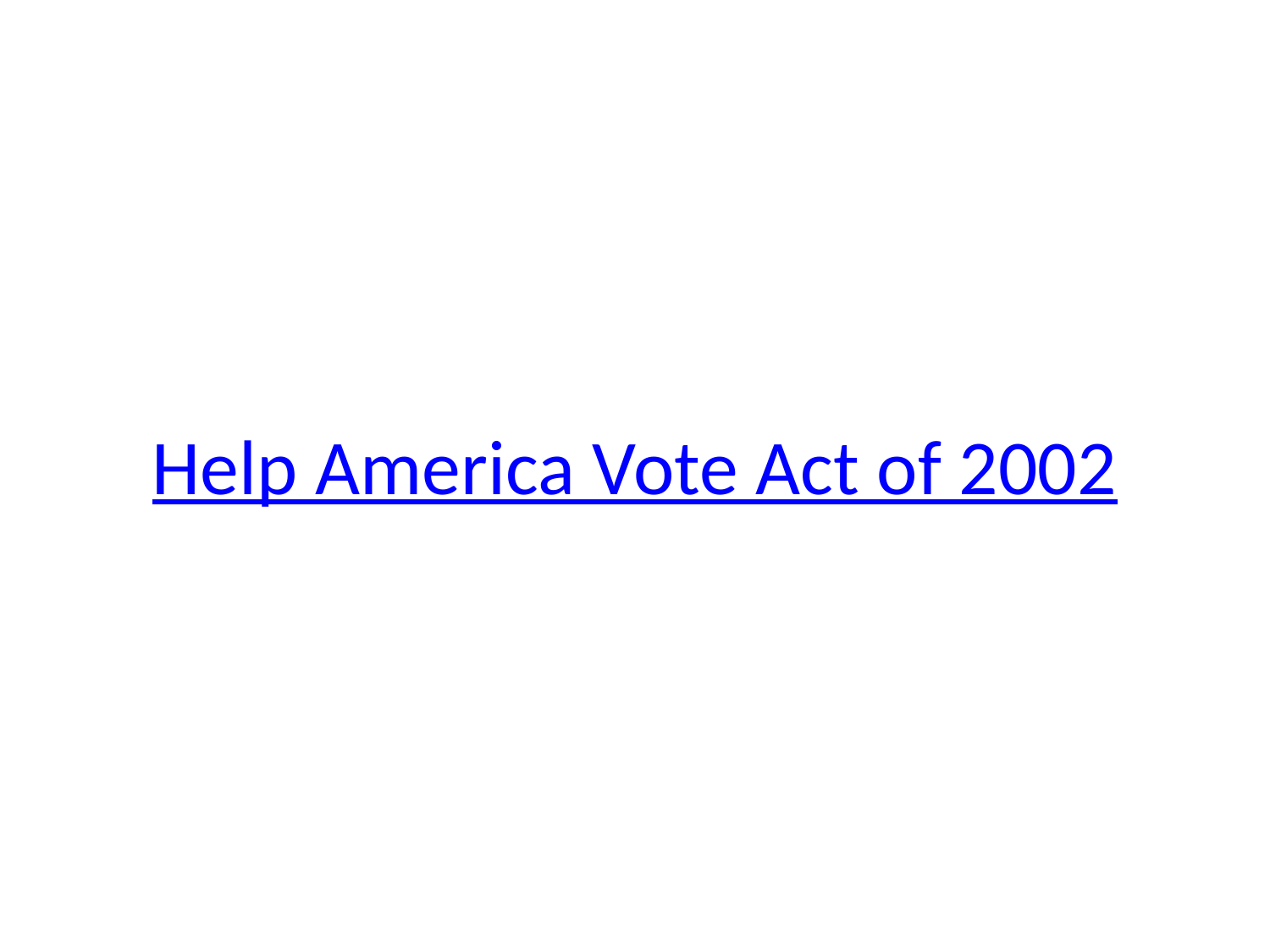

# Help America Vote Act of 2002